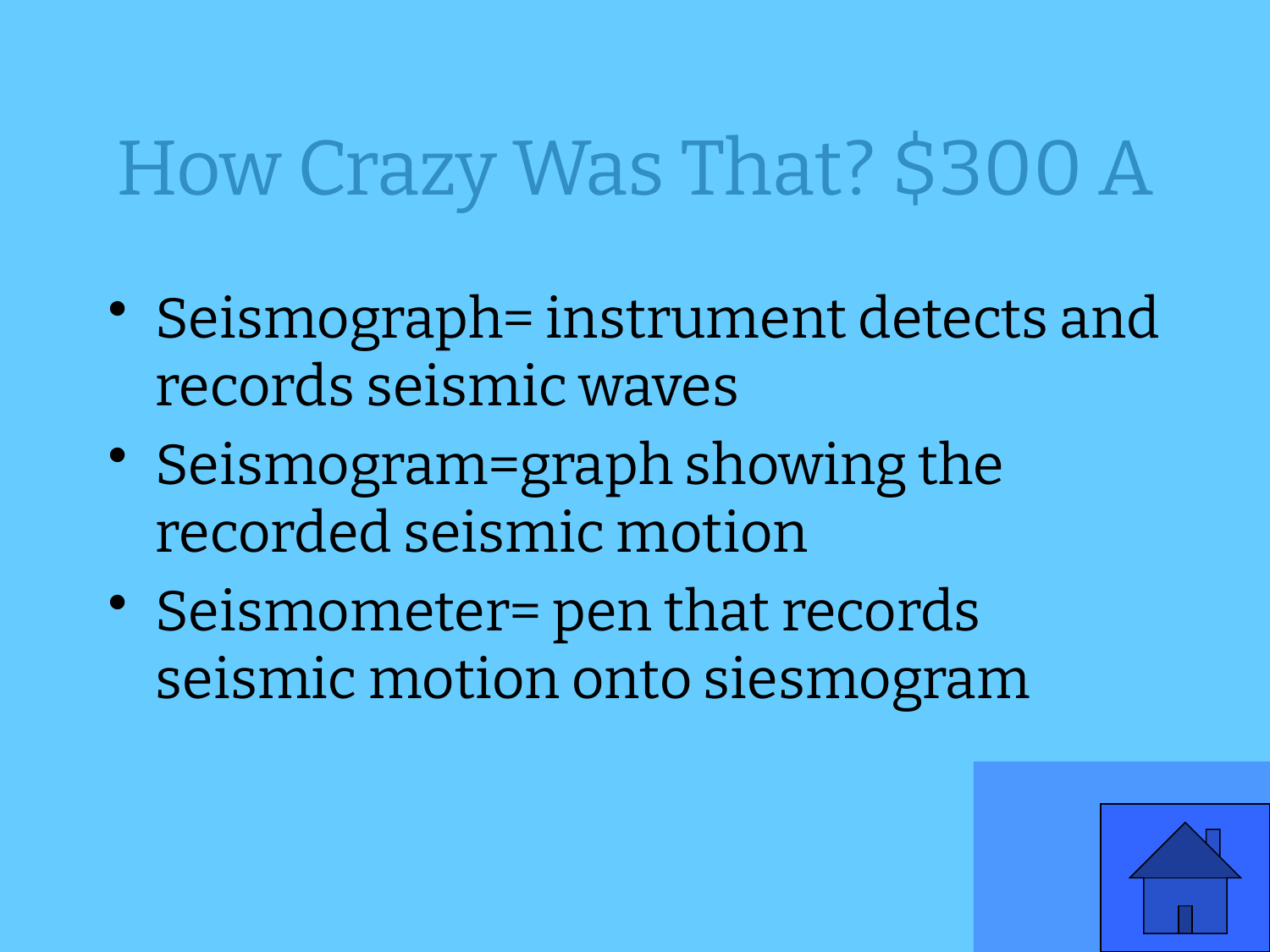

# How Crazy Was That? $300 A
Seismograph= instrument detects and records seismic waves
Seismogram=graph showing the recorded seismic motion
Seismometer= pen that records seismic motion onto siesmogram